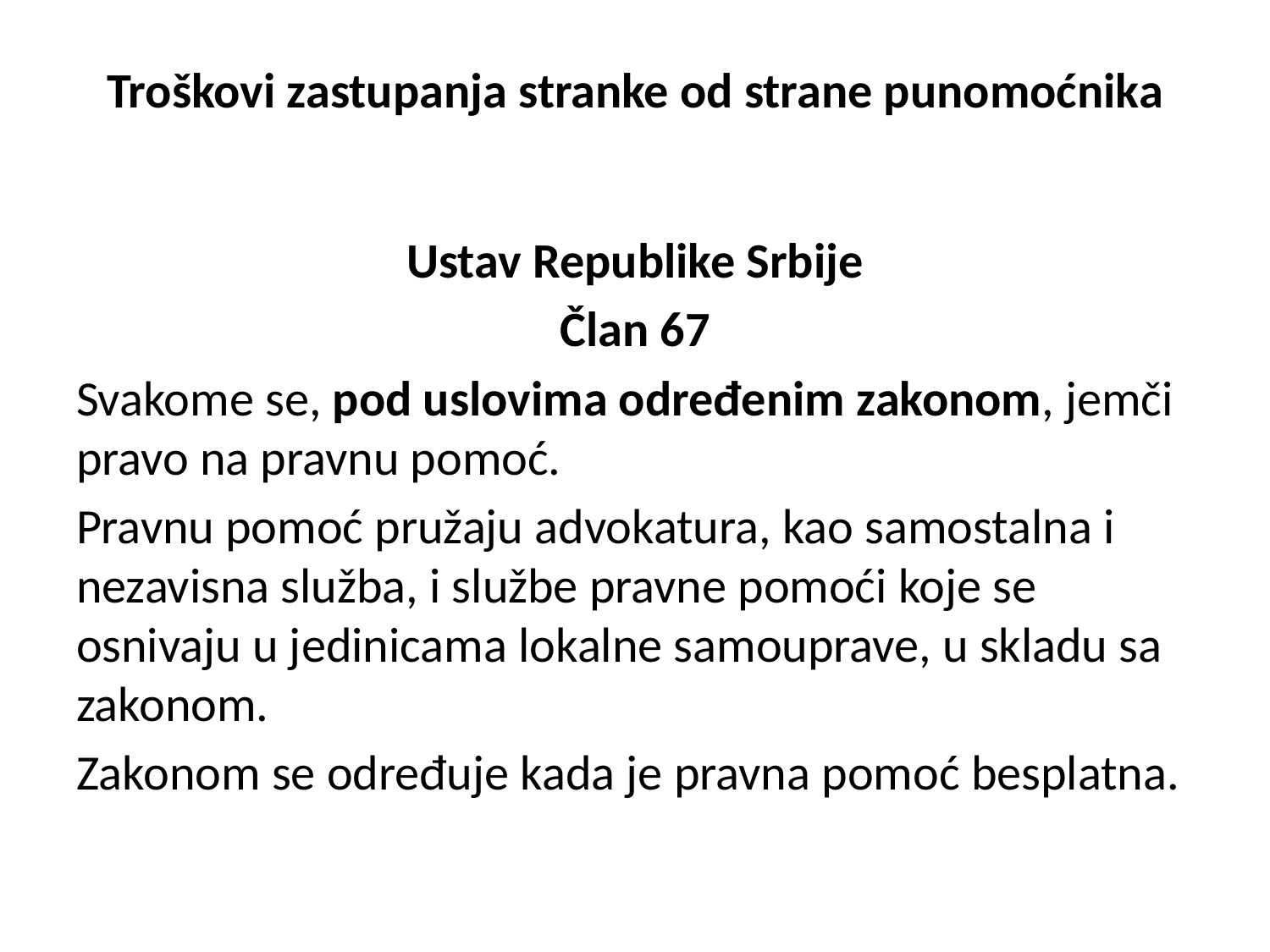

# Troškovi zastupanja stranke od strane punomoćnika
Ustav Republike Srbije
Član 67
Svakome se, pod uslovima određenim zakonom, jemči pravo na pravnu pomoć.
Pravnu pomoć pružaju advokatura, kao samostalna i nezavisna služba, i službe pravne pomoći koje se osnivaju u jedinicama lokalne samouprave, u skladu sa zakonom.
Zakonom se određuje kada je pravna pomoć besplatna.